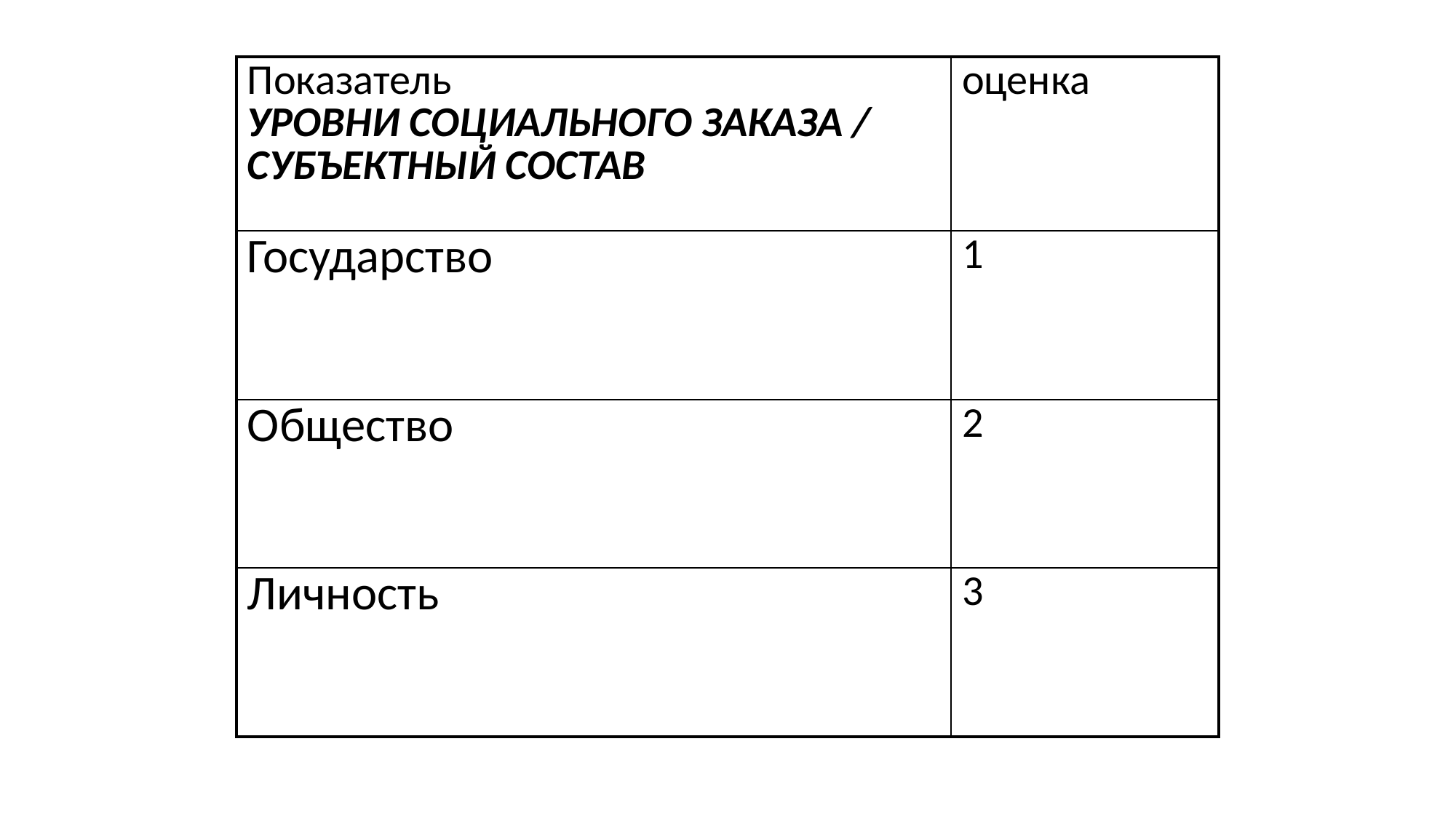

| Показатель УРОВНИ СОЦИАЛЬНОГО ЗАКАЗА / СУБЪЕКТНЫЙ СОСТАВ | оценка |
| --- | --- |
| Государство | 1 |
| Общество | 2 |
| Личность | 3 |